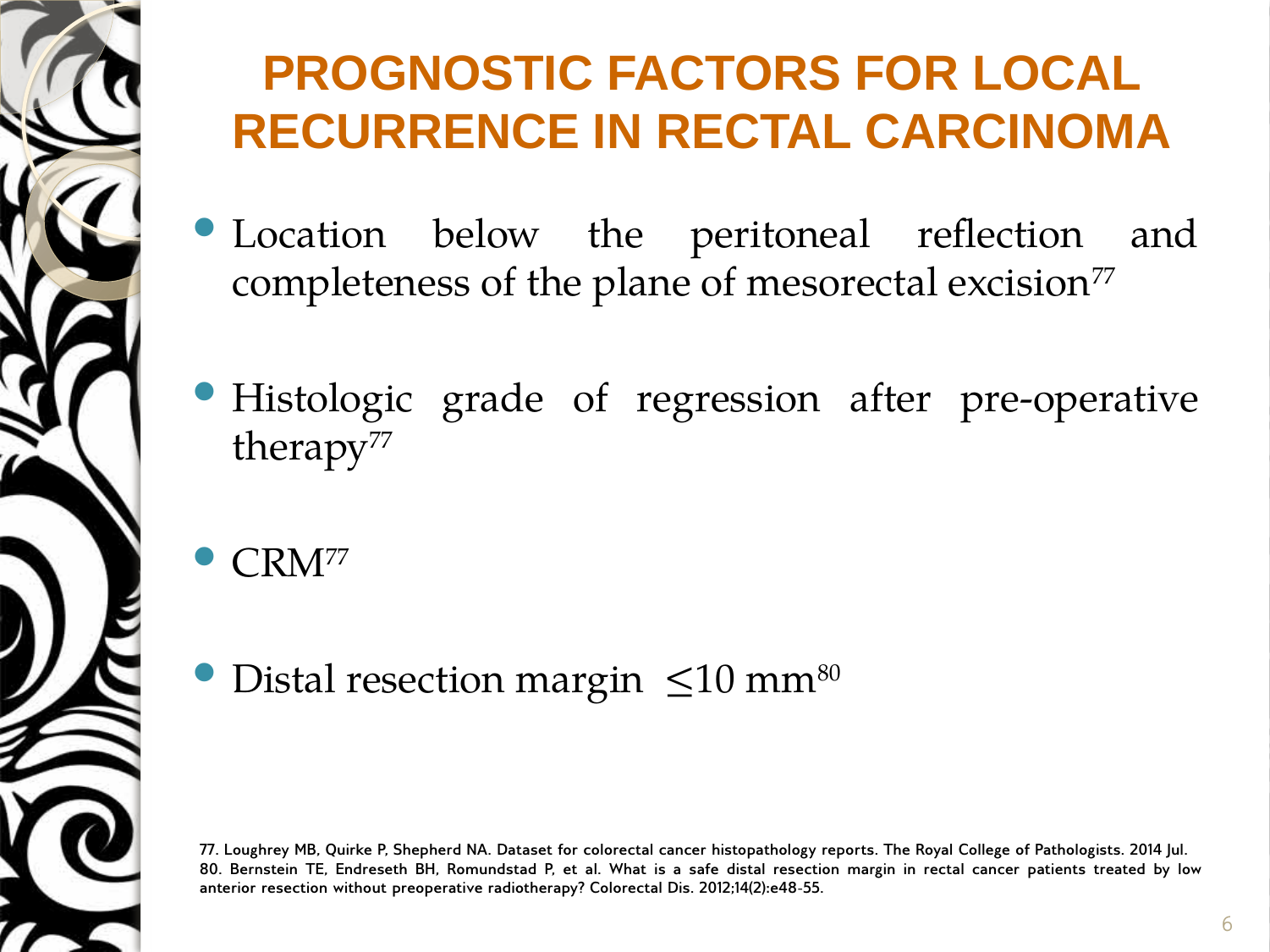

# PROGNOSTIC FACTORS FOR LOCAL RECURRENCE IN RECTAL CARCINOMA
Location below the peritoneal reflection and completeness of the plane of mesorectal excision77

Histologic grade of regression after pre-operative therapy77

CRM77

Distal resection margin  ≤10 mm80
77. Loughrey MB, Quirke P, Shepherd NA. Dataset for colorectal cancer histopathology reports. The Royal College of Pathologists. 2014 Jul.
80. Bernstein TE, Endreseth BH, Romundstad P, et al. What is a safe distal resection margin in rectal cancer patients treated by low anterior resection without preoperative radiotherapy? Colorectal Dis. 2012;14(2):e48-55.
6